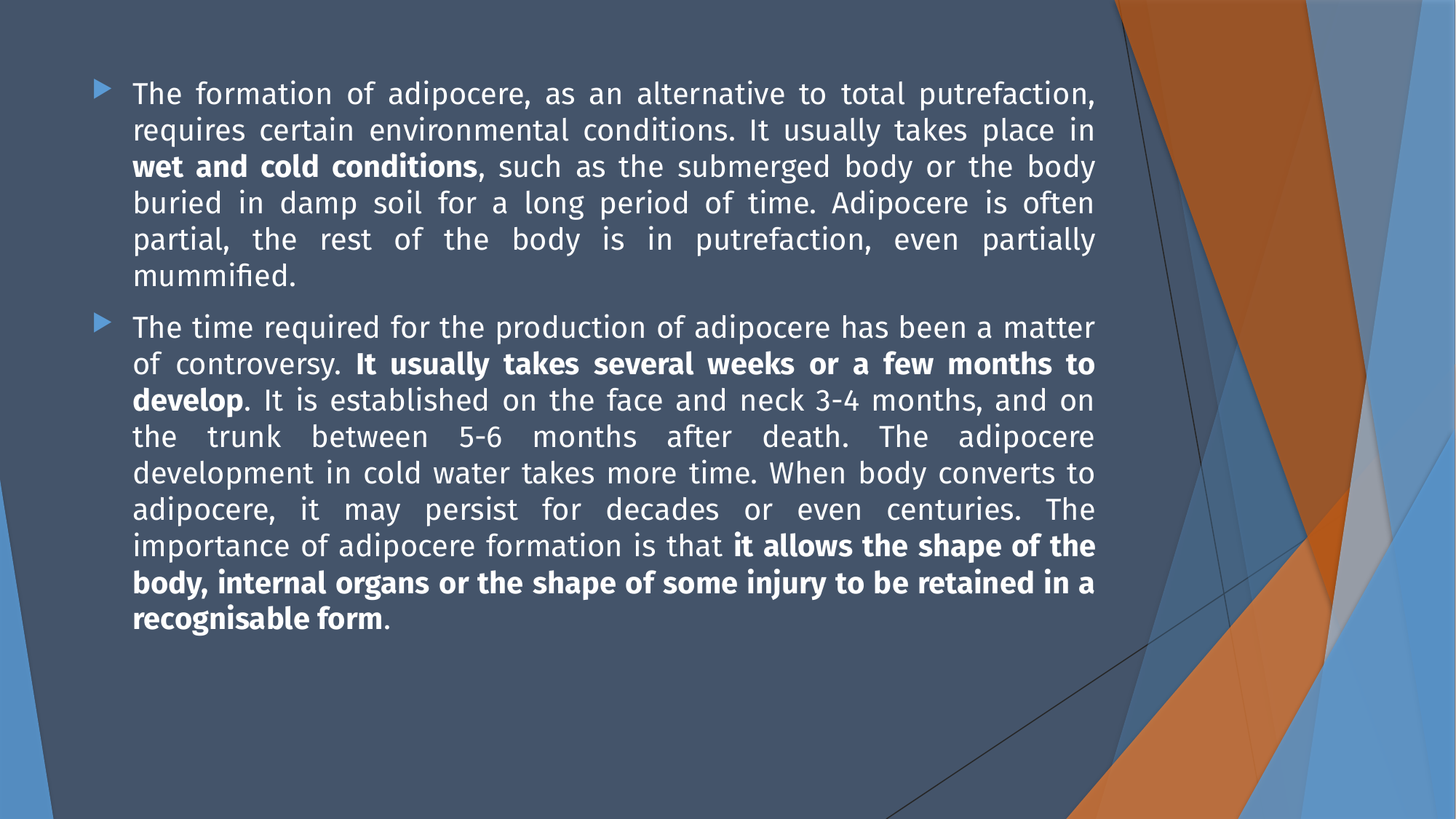

The formation of adipocere, as an alternative to total putrefaction, requires certain environmental conditions. It usually takes place in wet and cold conditions, such as the submerged body or the body buried in damp soil for a long period of time. Adipocere is often partial, the rest of the body is in putrefaction, even partially mummified.
The time required for the production of adipocere has been a matter of controversy. It usually takes several weeks or a few months to develop. It is established on the face and neck 3-4 months, and on the trunk between 5-6 months after death. The adipocere development in cold water takes more time. When body converts to adipocere, it may persist for decades or even centuries. The importance of adipocere formation is that it allows the shape of the body, internal organs or the shape of some injury to be retained in a recognisable form.